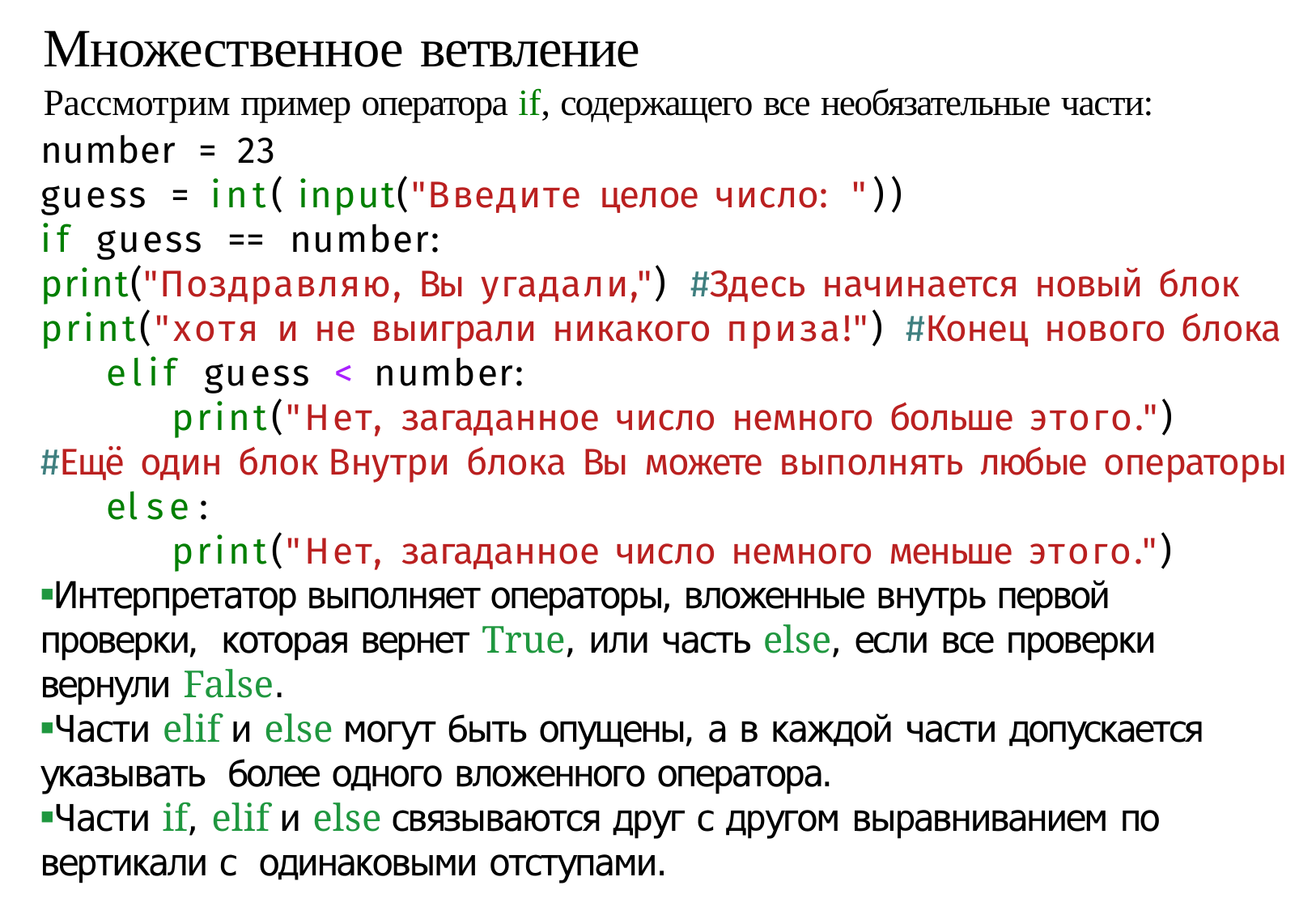

# Множественное ветвление
Рассмотрим пример оператора if, содержащего все необязательные части:
number  = 23
guess = int( input("Введите целое число:  "))
if guess ==  number:
print("Поздравляю, Вы угадали,")  #Здесь начинается новый блок
print("хотя и не выиграли никакого приза!") #Конец нового блока
	elif guess < number:
	print("Нет, загаданное число немного больше этого.")
#Ещё один блок Внутри блока Вы можете выполнять любые операторы
	else :
	print("Нет, загаданное число немного меньше этого.")
Интерпретатор выполняет операторы, вложенные внутрь первой проверки,  которая вернет True, или часть else, если все проверки вернули False.
Части elif и else могут быть опущены, а в каждой части допускается указывать  более одного вложенного оператора.
Части if, elif и else связываются друг с другом выравниванием по вертикали с  одинаковыми отступами.